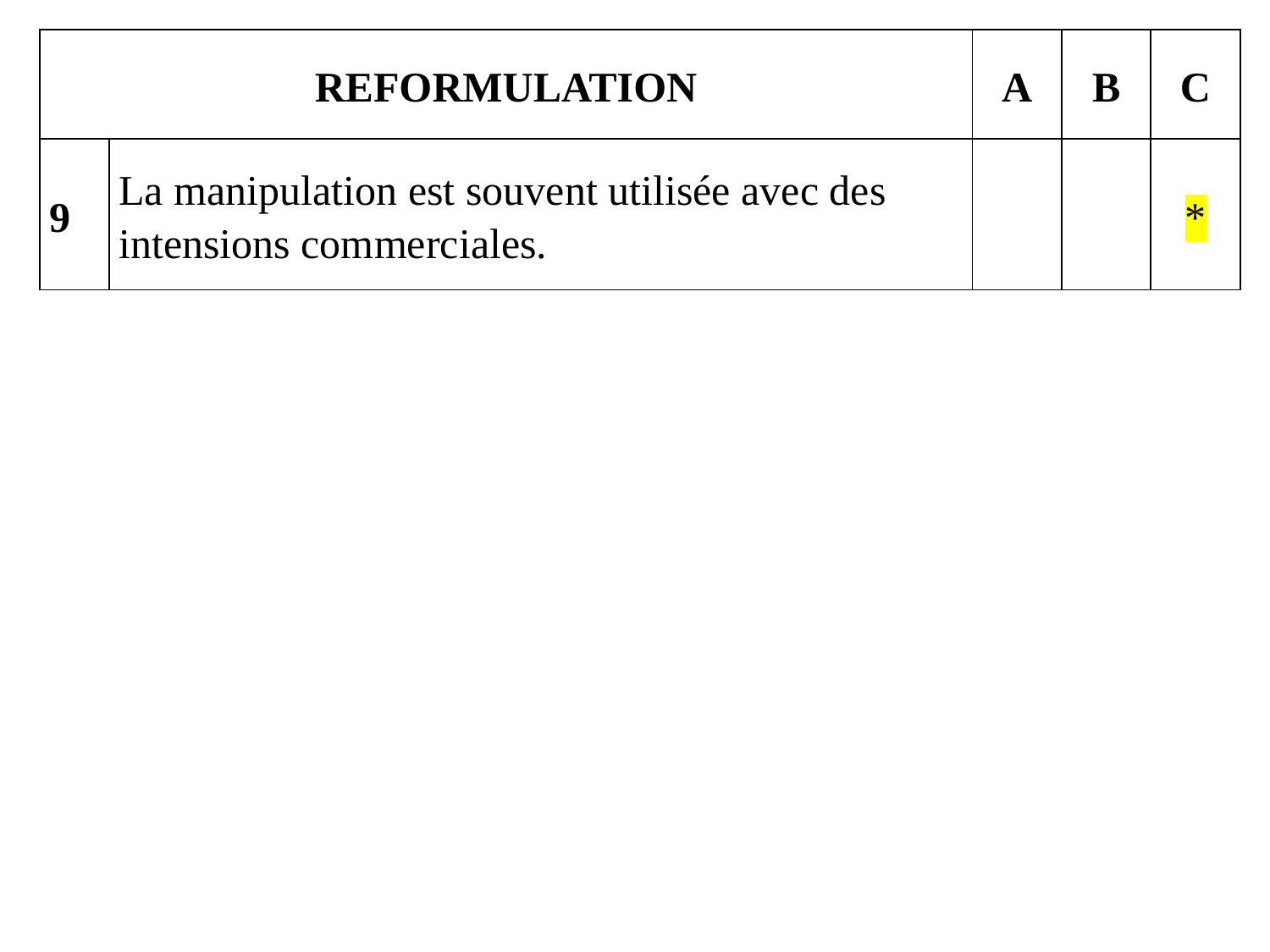

| Reformulation |  | А | В | C |
| --- | --- | --- | --- | --- |
| 9 | La manipulation est souvent utilisée avec des intensions commerciales. |  |  | \* |
|  |  |  |  |
| --- | --- | --- | --- |
|  |  |  |  |
|  |  |  |  |
|  |  |  |  |
|  |  |  |  |
|  |  |  |  |
|  |  |  |  |
|  |  |  |  |